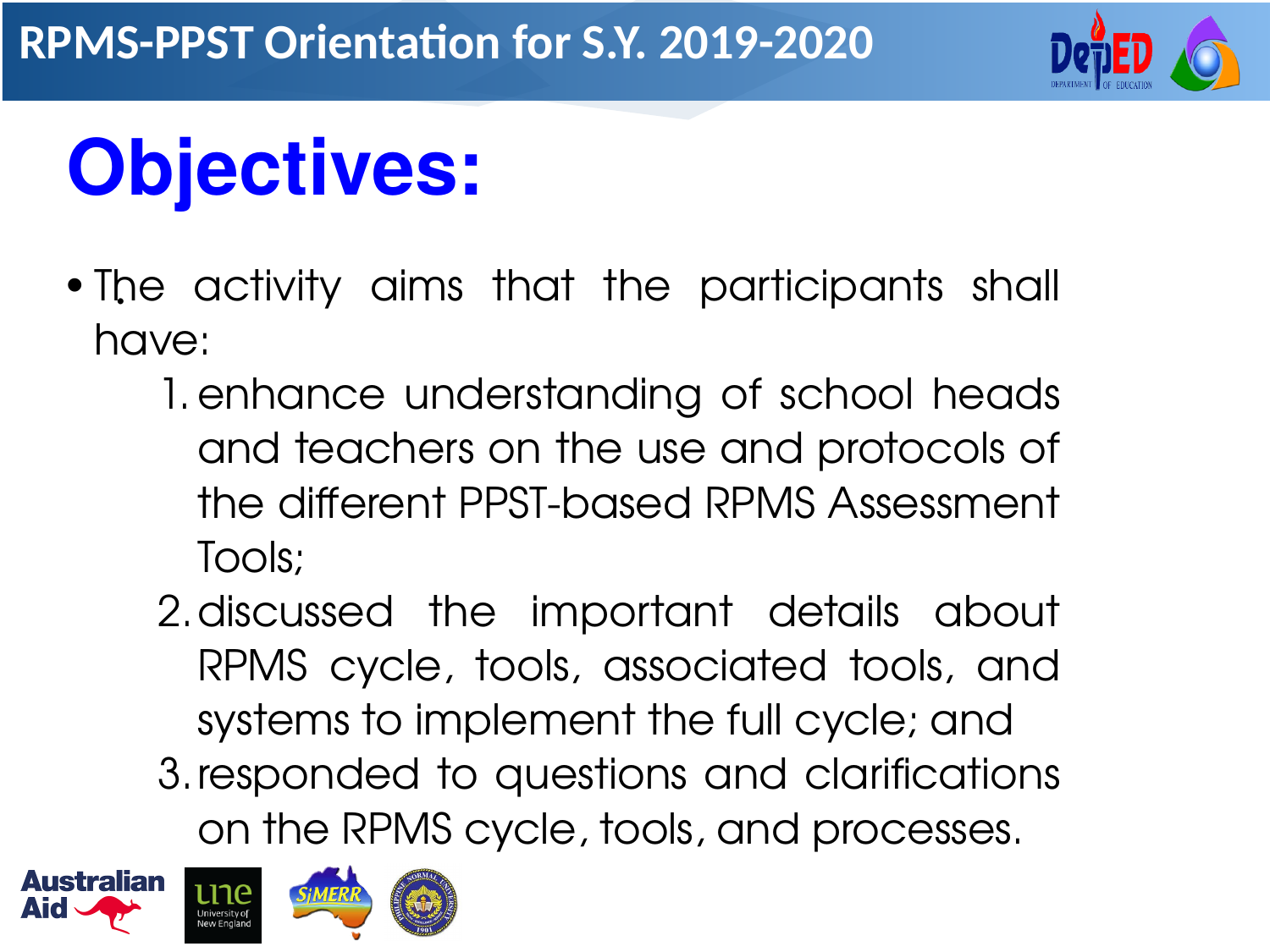

RPMS-PPST Orientation for S.Y. 2019-2020
# Objectives:
.

The activity aims that the participants shall have:
enhance understanding of school heads and teachers on the use and protocols of the different PPST-based RPMS Assessment Tools;
discussed the important details about RPMS cycle, tools, associated tools, and systems to implement the full cycle; and
responded to questions and clarifications on the RPMS cycle, tools, and processes.